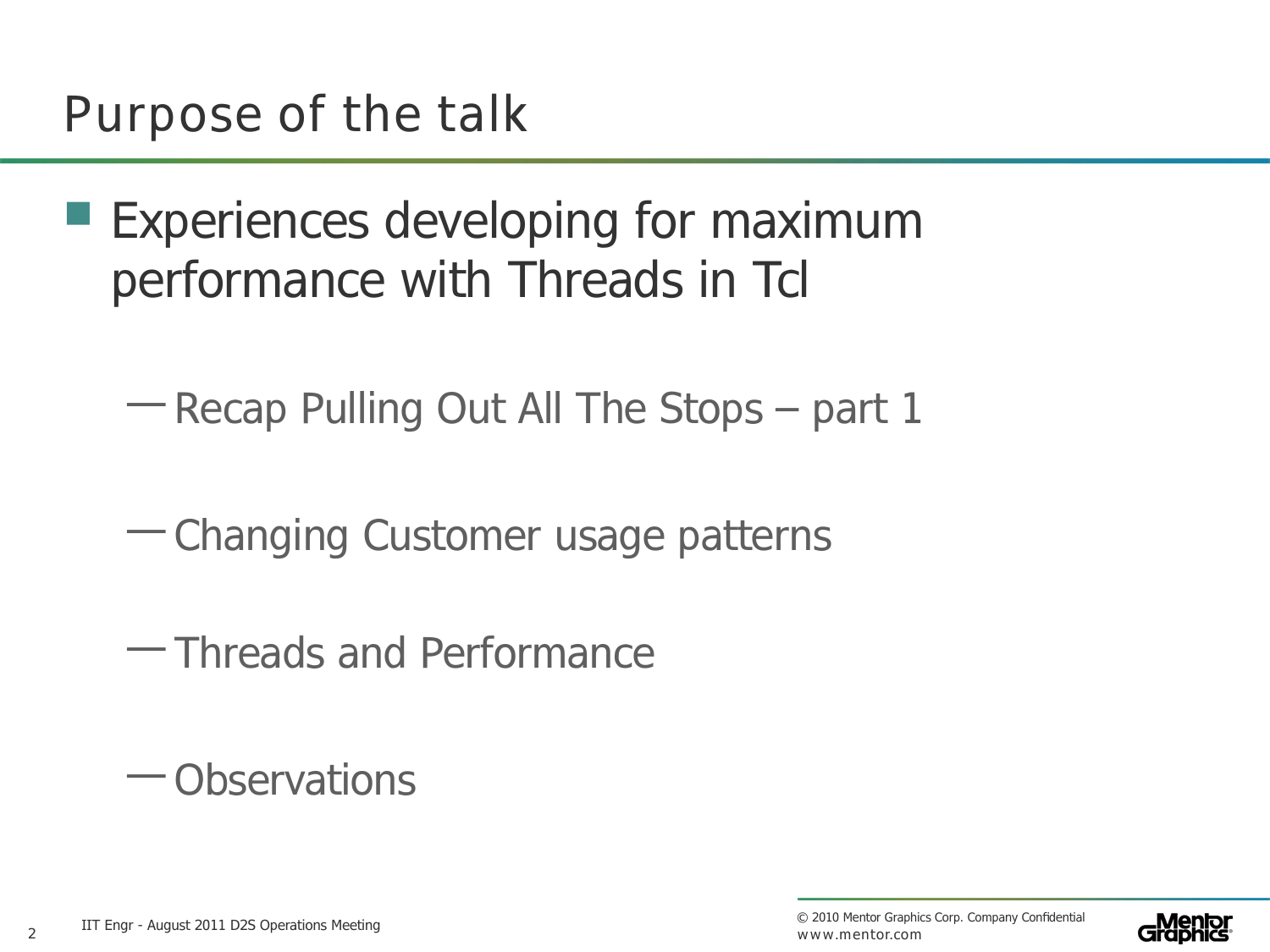

# Purpose of the talk
Experiences developing for maximum performance with Threads in Tcl

Recap Pulling Out All The Stops – part 1

Changing Customer usage patterns

Threads and Performance

Observations
IIT Engr - August 2011 D2S Operations Meeting